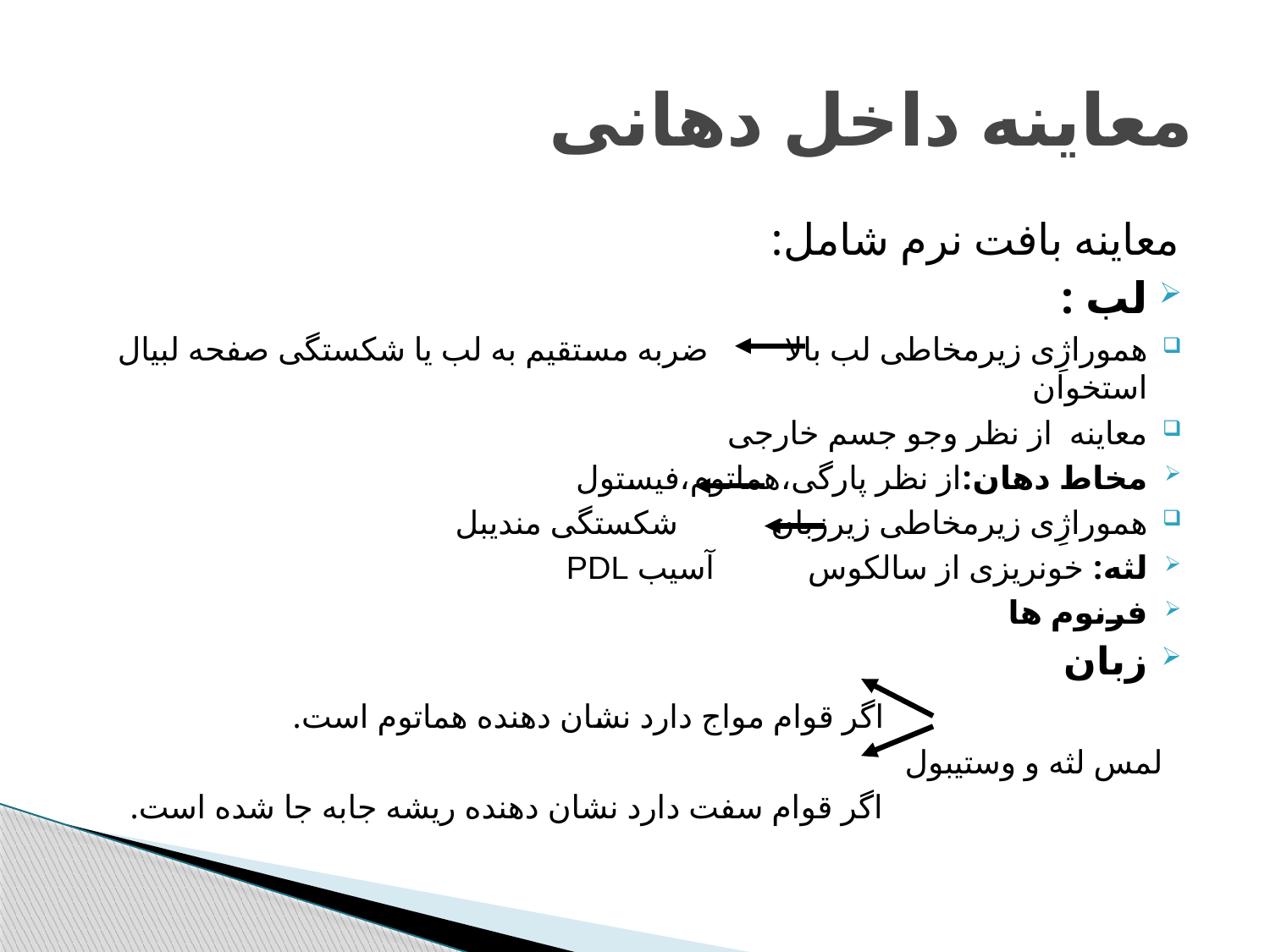

# معاینه داخل دهانی
معاینه بافت نرم شامل:
لب :
هموراژِی زیرمخاطی لب بالا         ضربه مستقیم به لب یا شکستگی صفحه لبیال استخوان
معاینه  از نظر وجو جسم خارجی
مخاط دهان:از نظر پارگی،هماتوم،فیستول
هموراژِی زیرمخاطی زیرزبان           شکستگی مندیبل
لثه: خونریزی از سالکوس           آسیب PDL
فرنوم ها
زبان
                                 اگر قوام مواج دارد نشان دهنده هماتوم است.
  لمس لثه و وستیبول
                                   اگر قوام سفت دارد نشان دهنده ریشه جابه جا شده است.